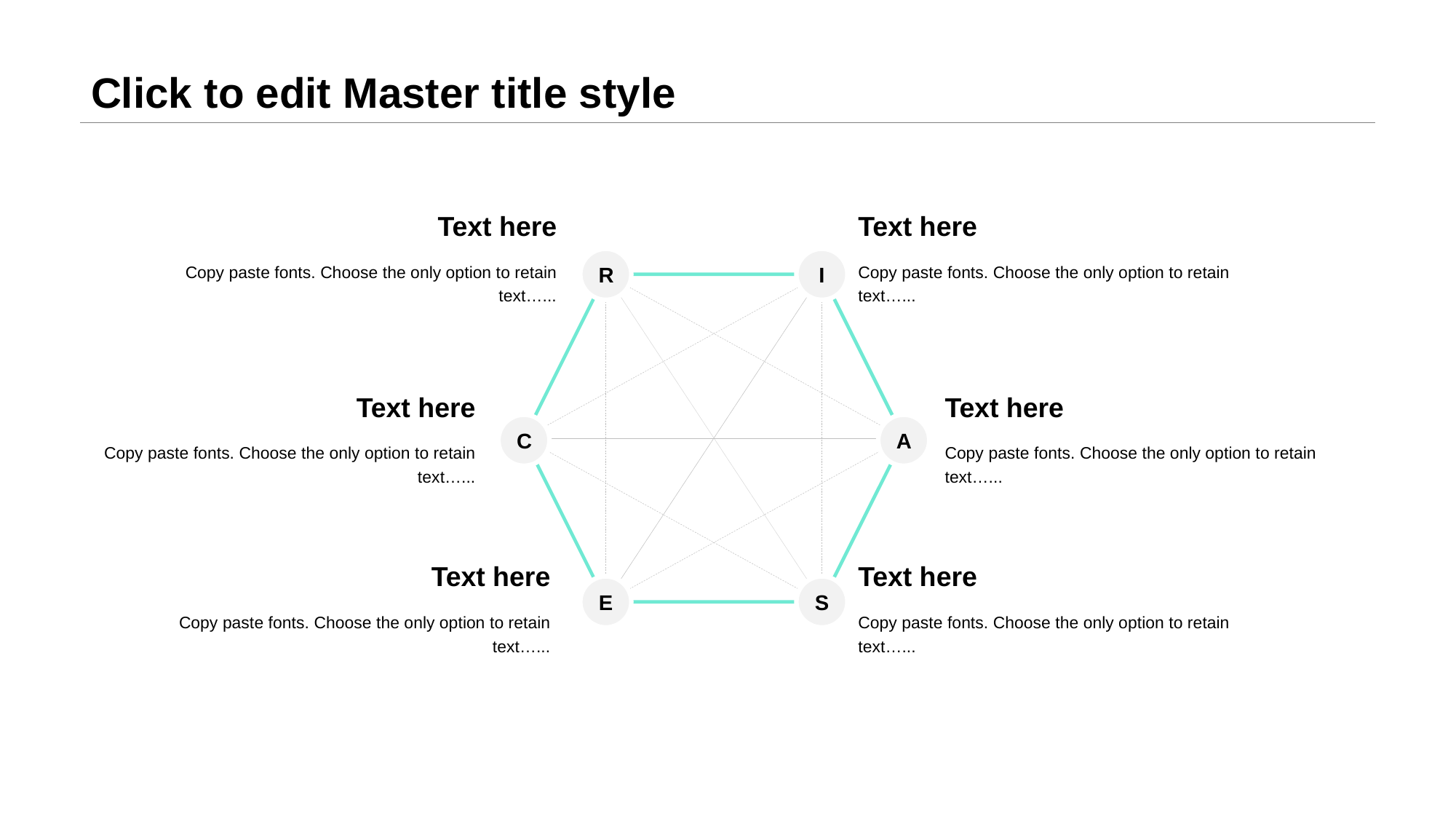

# Click to edit Master title style
Text here
Copy paste fonts. Choose the only option to retain text…...
Text here
Copy paste fonts. Choose the only option to retain text…...
R
I

Text here
Copy paste fonts. Choose the only option to retain text…...
Text here
Copy paste fonts. Choose the only option to retain text…...
C
A
Text here
Copy paste fonts. Choose the only option to retain text…...
Text here
Copy paste fonts. Choose the only option to retain text…...
E
S
31